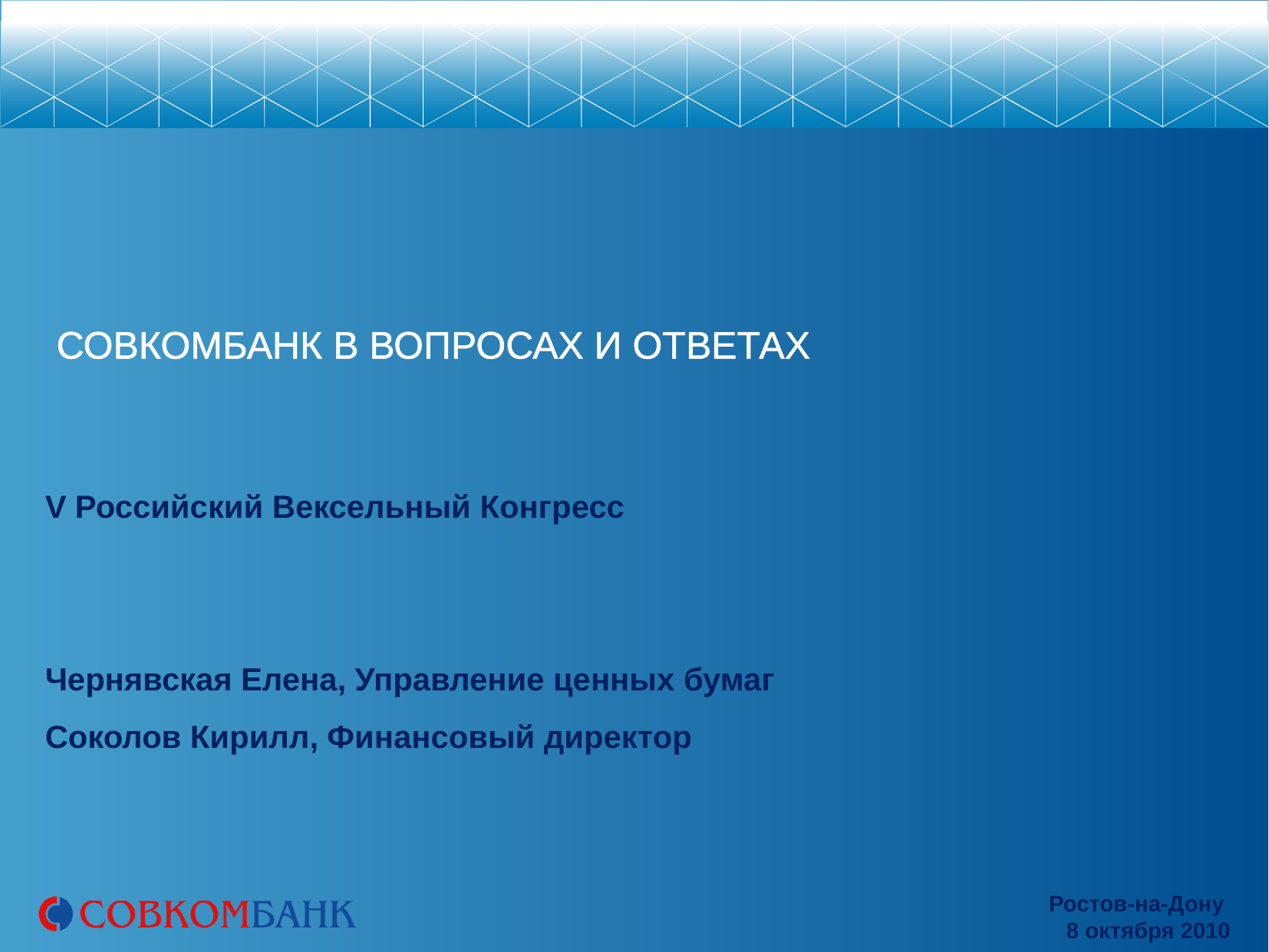

СОВКОМБАНК В ВОПРОСАХ И ОТВЕТАХ
# V Российский Вексельный Конгресс Чернявская Елена, Управление ценных бумаг Соколов Кирилл, Финансовый директор
Ростов-на-Дону
8 октября 2010